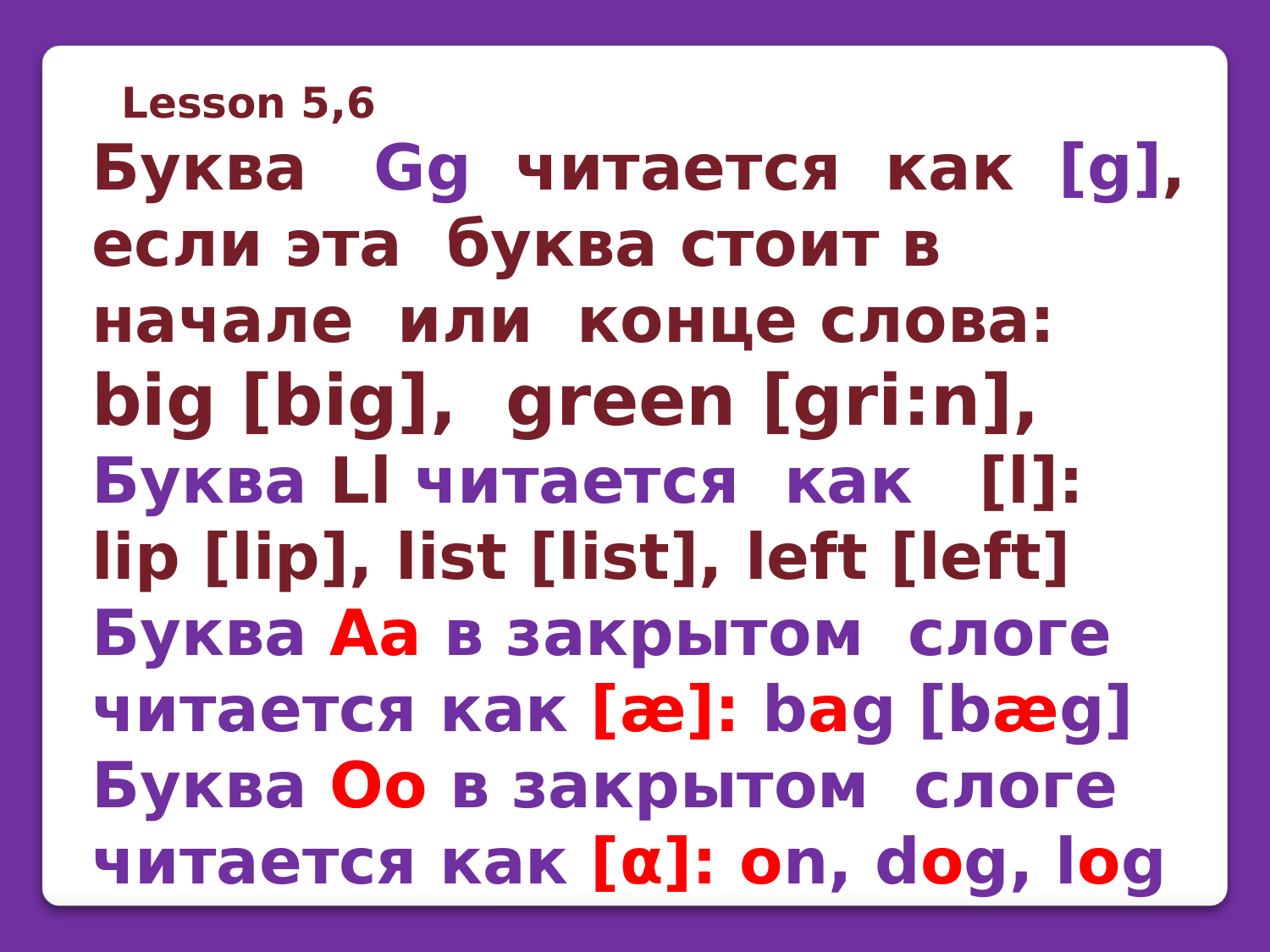

Lesson 5,6
Буква   Gg  читается  как  [g], если эта  буква стоит в начале  или  конце слова:
big [big],  green [gri:n],
Буква Ll читается  как   [l]:
lip [lip], list [list], left [left]
Буква Aa в закрытом  слоге читается как [æ]: bag [bæg]
Буква Oo в закрытом  слоге читается как [α]: on, dog, log